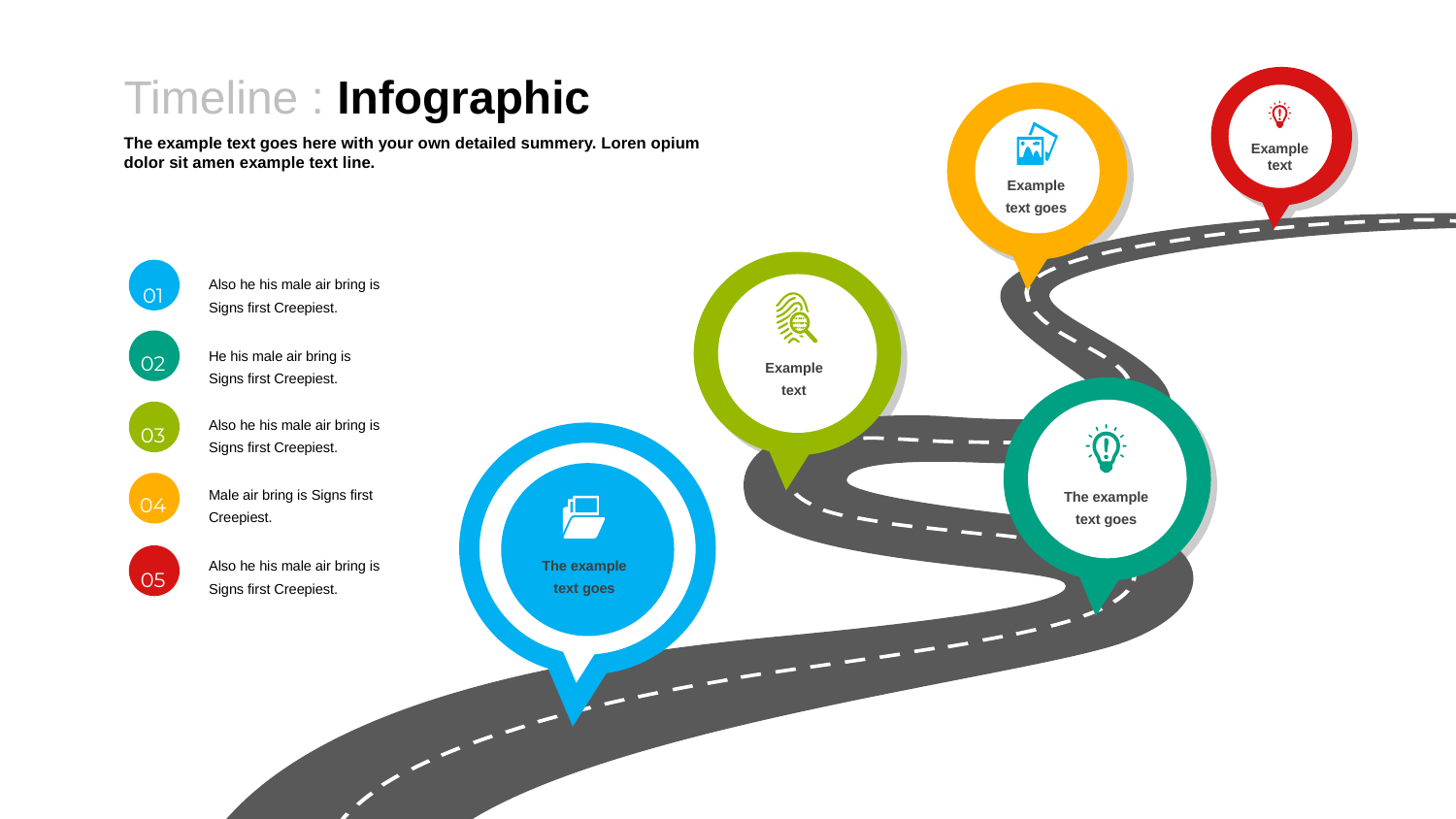

Timeline : Infographic

The example text goes here with your own detailed summery. Loren opium dolor sit amen example text line.
Example text
Example text goes

Also he his male air bring is Signs first Creepiest.
01

02
He his male air bring is Signs first Creepiest.
Example text

03
Also he his male air bring is Signs first Creepiest.

04
Male air bring is Signs first Creepiest.
The example text goes

Also he his male air bring is Signs first Creepiest.
05
The example text goes

www.infobusiness.com